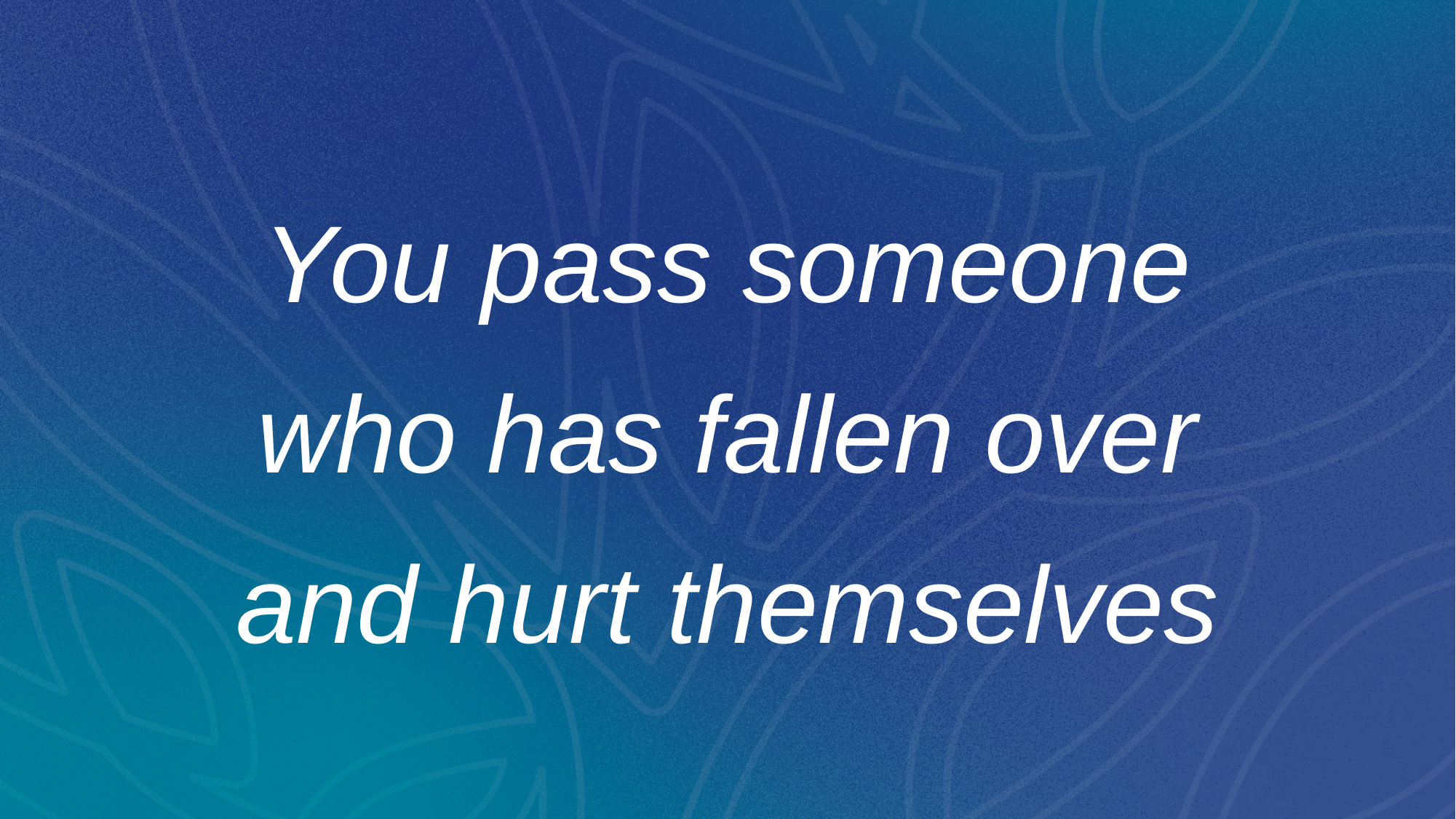

# You pass someone who has fallen over and hurt themselves